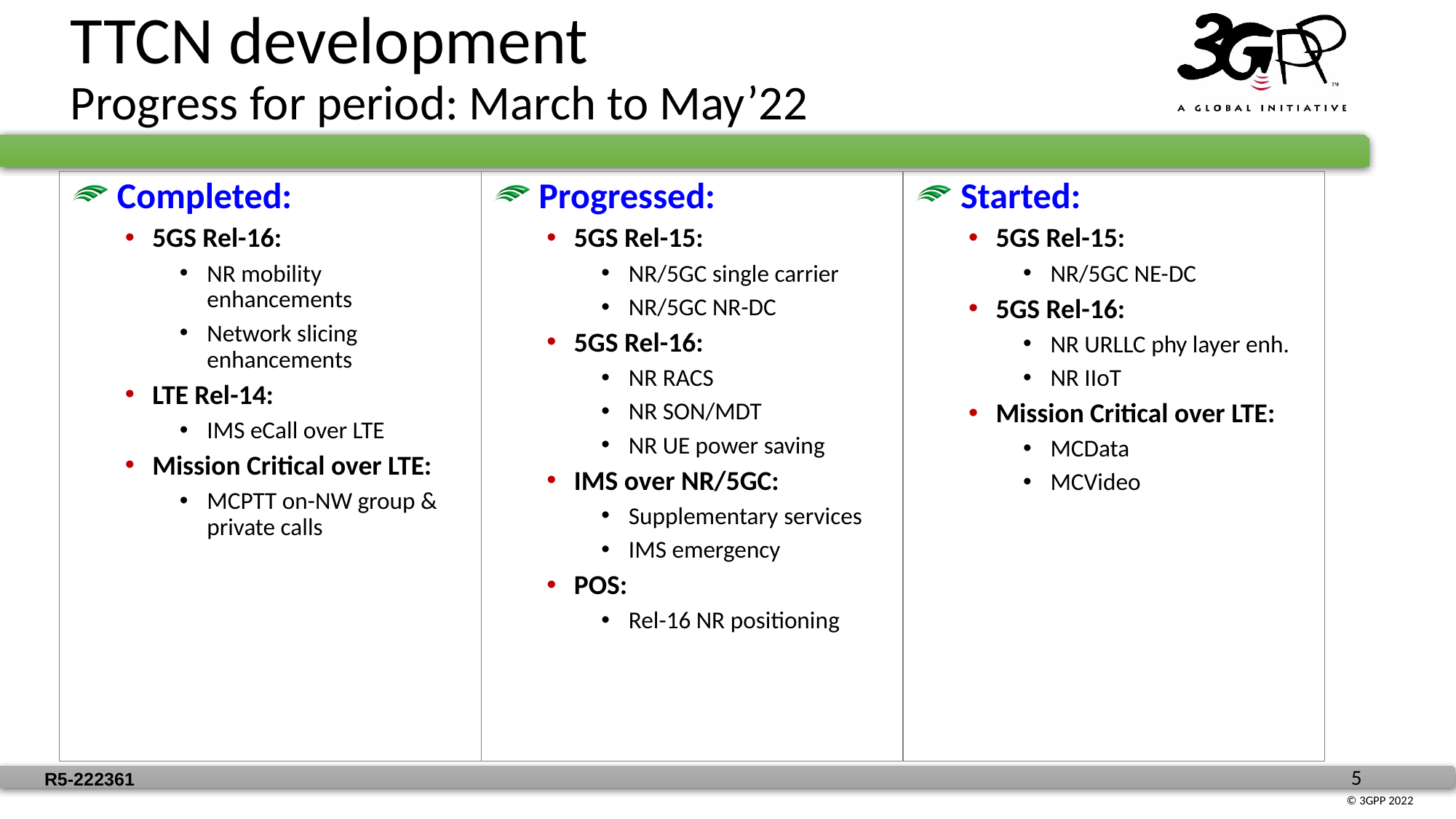

# TTCN development Progress for period: March to May’22
 Completed:
5GS Rel-16:
NR mobility enhancements
Network slicing enhancements
LTE Rel-14:
IMS eCall over LTE
Mission Critical over LTE:
MCPTT on-NW group & private calls

 Progressed:
5GS Rel-15:
NR/5GC single carrier
NR/5GC NR-DC
5GS Rel-16:
NR RACS
NR SON/MDT
NR UE power saving
IMS over NR/5GC:
Supplementary services
IMS emergency
POS:
Rel-16 NR positioning
 Started:
5GS Rel-15:
NR/5GC NE-DC
5GS Rel-16:
NR URLLC phy layer enh.
NR IIoT
Mission Critical over LTE:
MCData
MCVideo